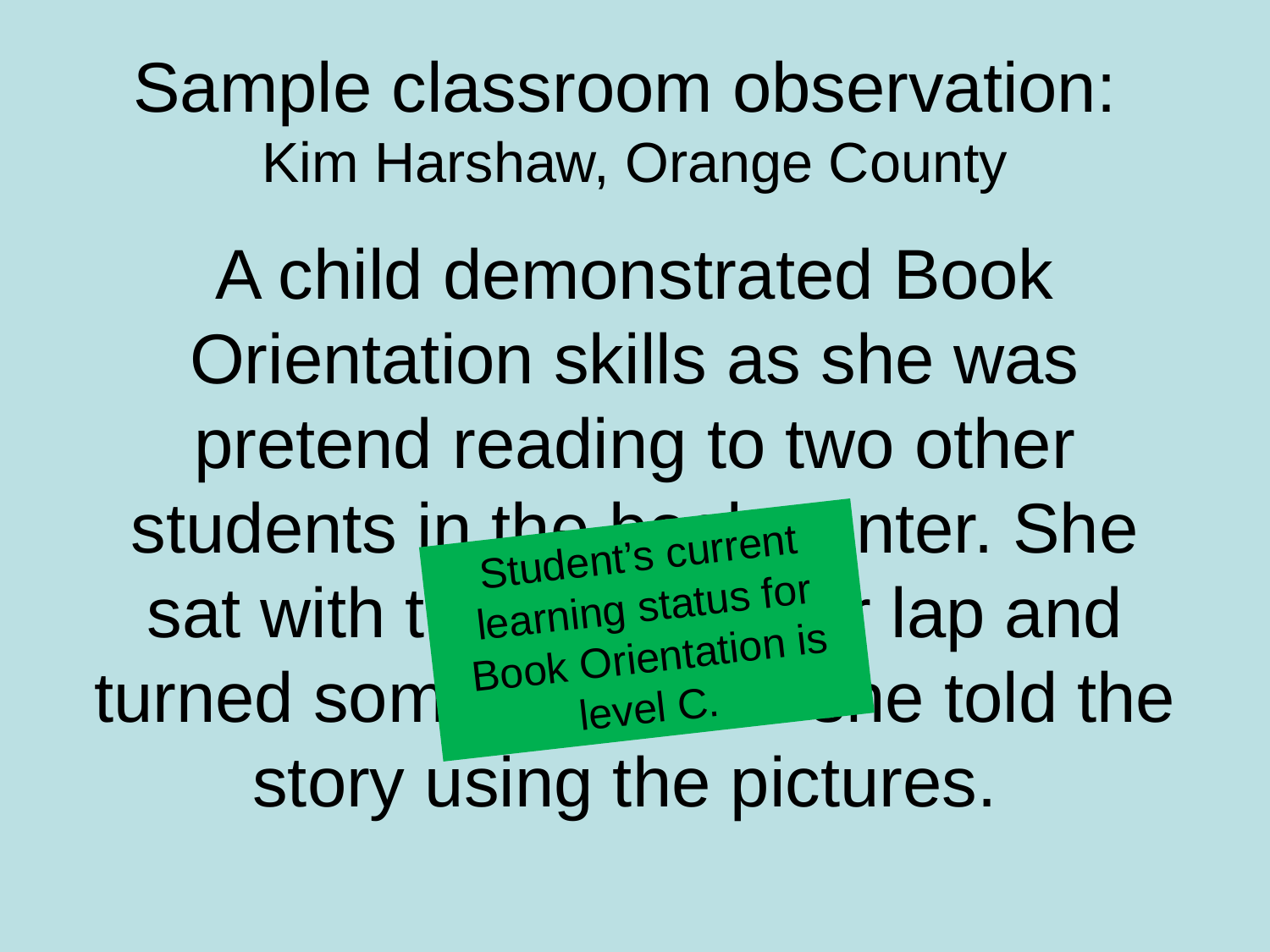

# Sample classroom observation: Kim Harshaw, Orange County
A child demonstrated Book Orientation skills as she was pretend reading to two other students in the book center. She sat with the book in her lap and turned some pages as she told the story using the pictures.

Student’s current learning status for Book Orientation is level C.